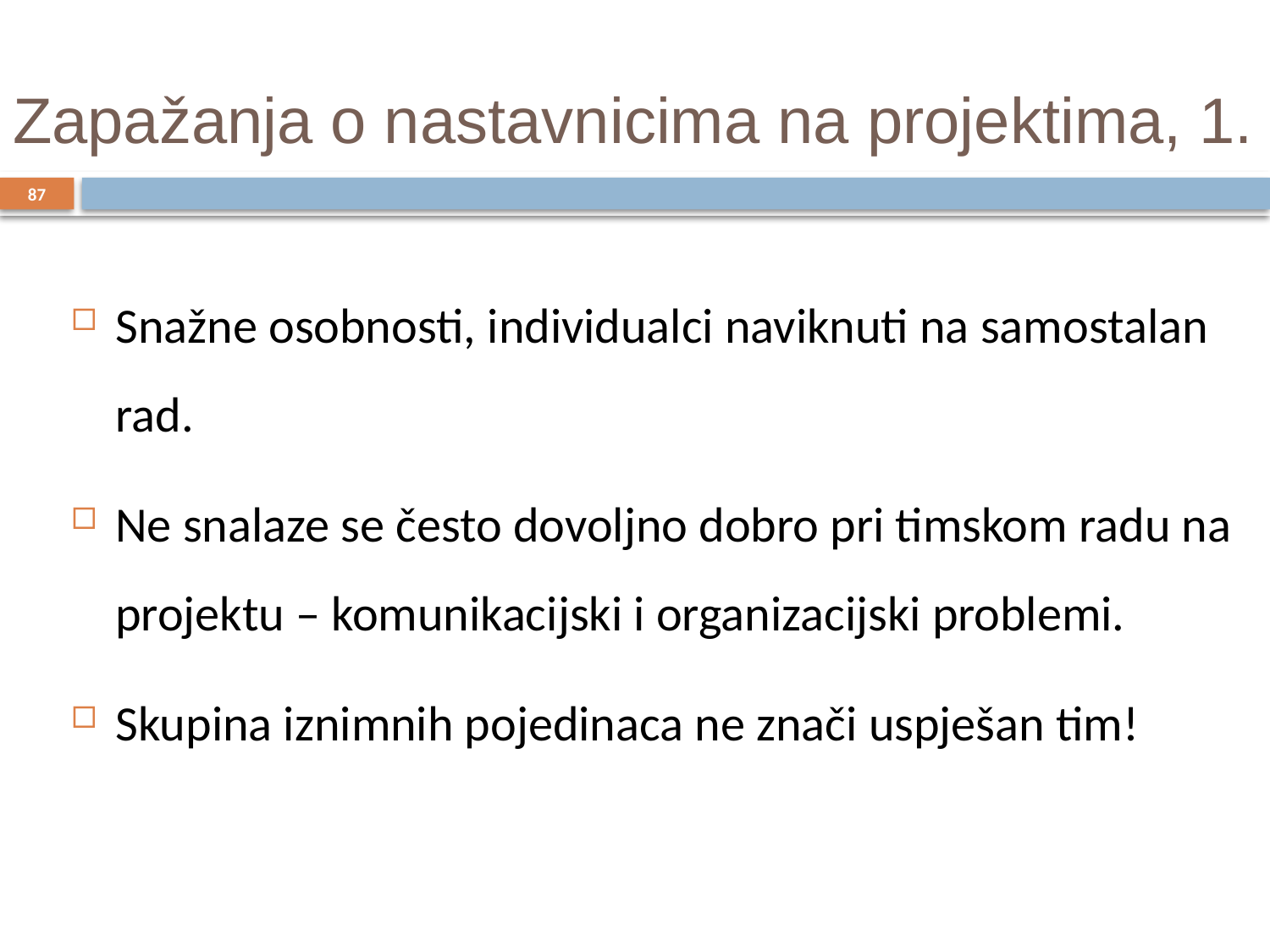

# Zapažanja o nastavnicima na projektima, 1.
87
Snažne osobnosti, individualci naviknuti na samostalan rad.
Ne snalaze se često dovoljno dobro pri timskom radu na projektu – komunikacijski i organizacijski problemi.
Skupina iznimnih pojedinaca ne znači uspješan tim!